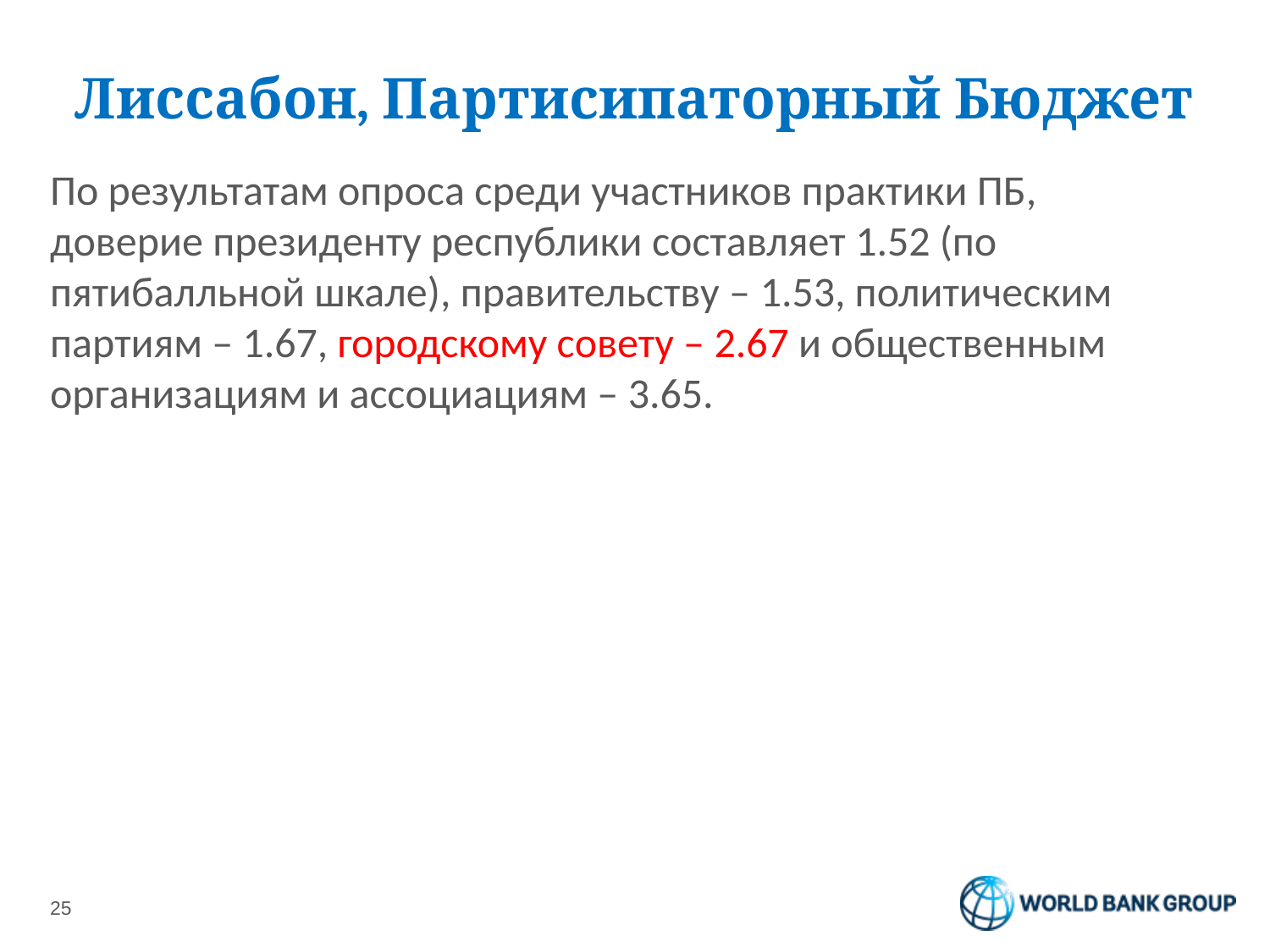

# Лиссабон, Партисипаторный Бюджет
По результатам опроса среди участников практики ПБ, доверие президенту республики составляет 1.52 (по пятибалльной шкале), правительству – 1.53, политическим партиям – 1.67, городскому совету – 2.67 и общественным организациям и ассоциациям – 3.65.

25